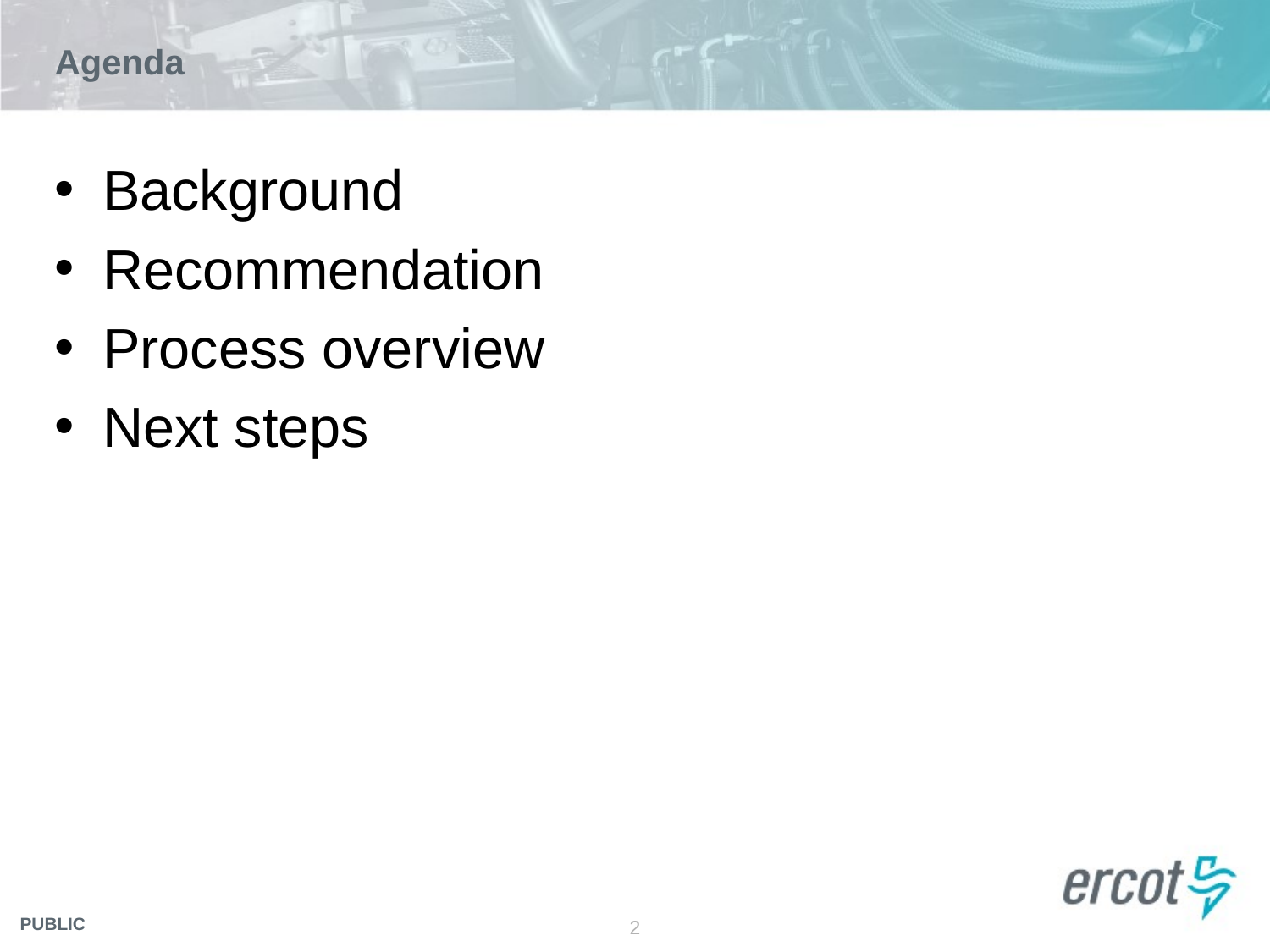

# Agenda
Background
Recommendation
Process overview
Next steps
2